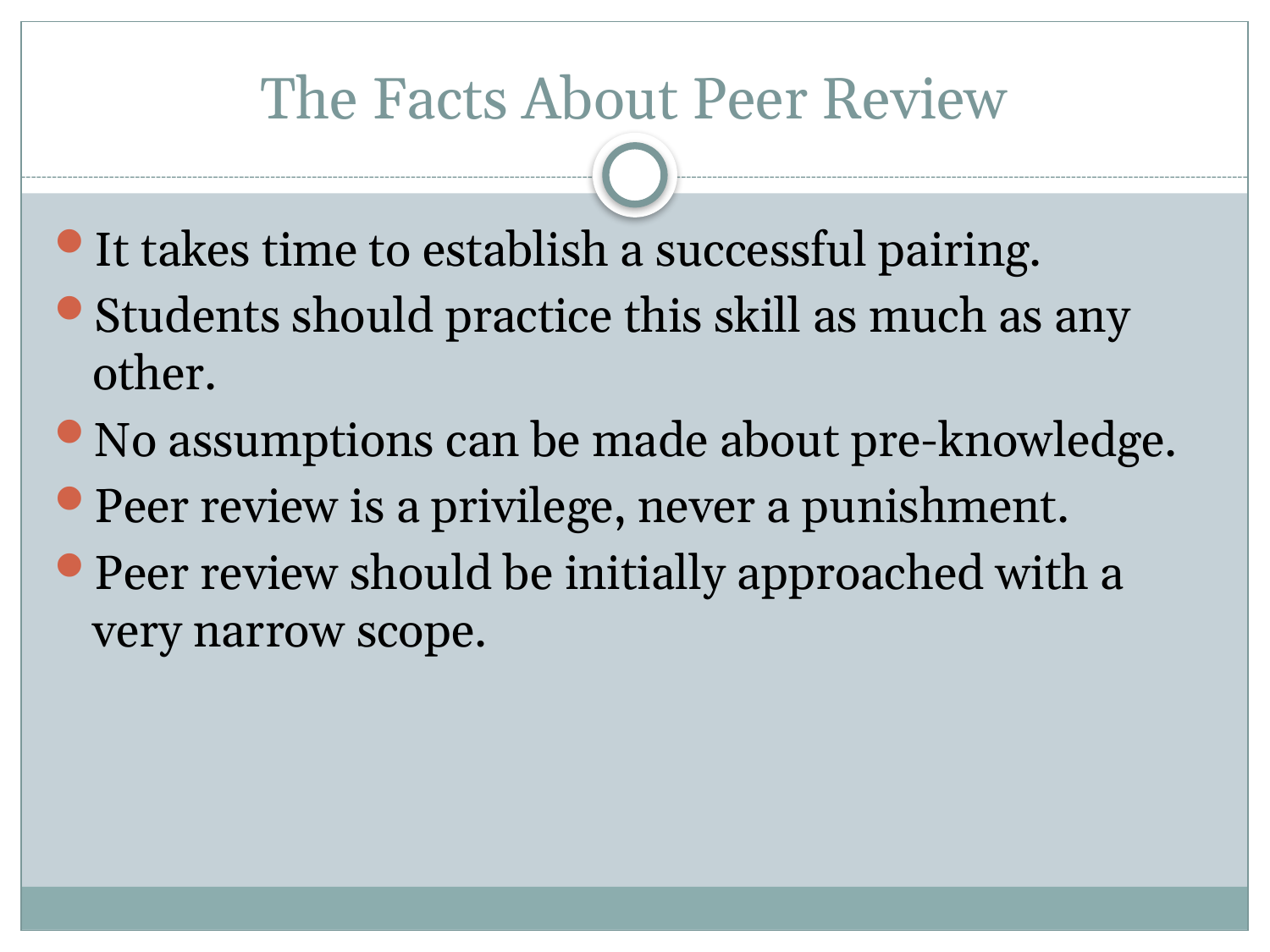

# The Facts About Peer Review
It takes time to establish a successful pairing.
Students should practice this skill as much as any other.
No assumptions can be made about pre-knowledge.
Peer review is a privilege, never a punishment.
Peer review should be initially approached with a very narrow scope.